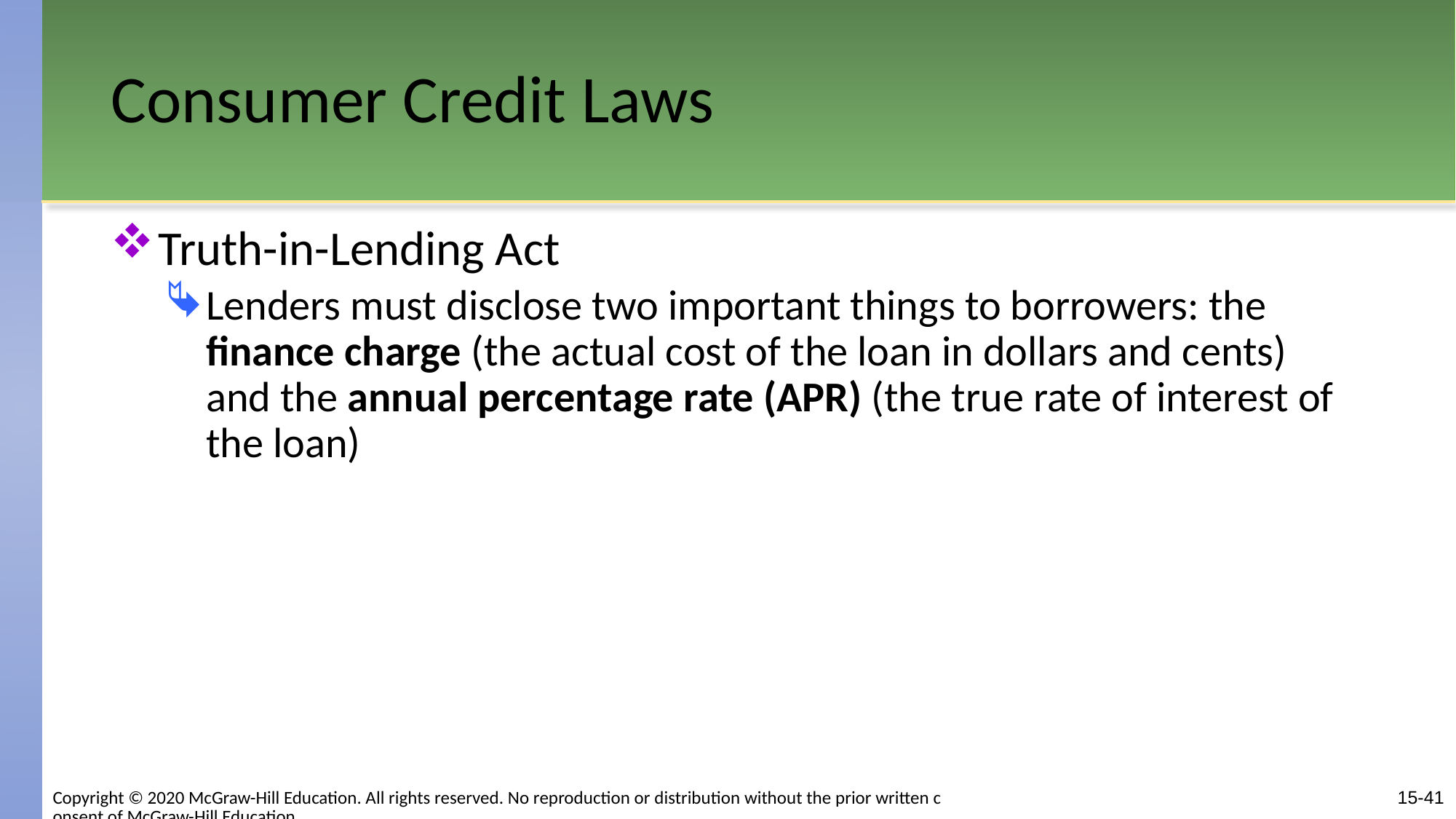

# Consumer Credit Laws
Truth-in-Lending Act
Lenders must disclose two important things to borrowers: the finance charge (the actual cost of the loan in dollars and cents) and the annual percentage rate (APR) (the true rate of interest of the loan)

15-41
Copyright © 2020 McGraw-Hill Education. All rights reserved. No reproduction or distribution without the prior written consent of McGraw-Hill Education.